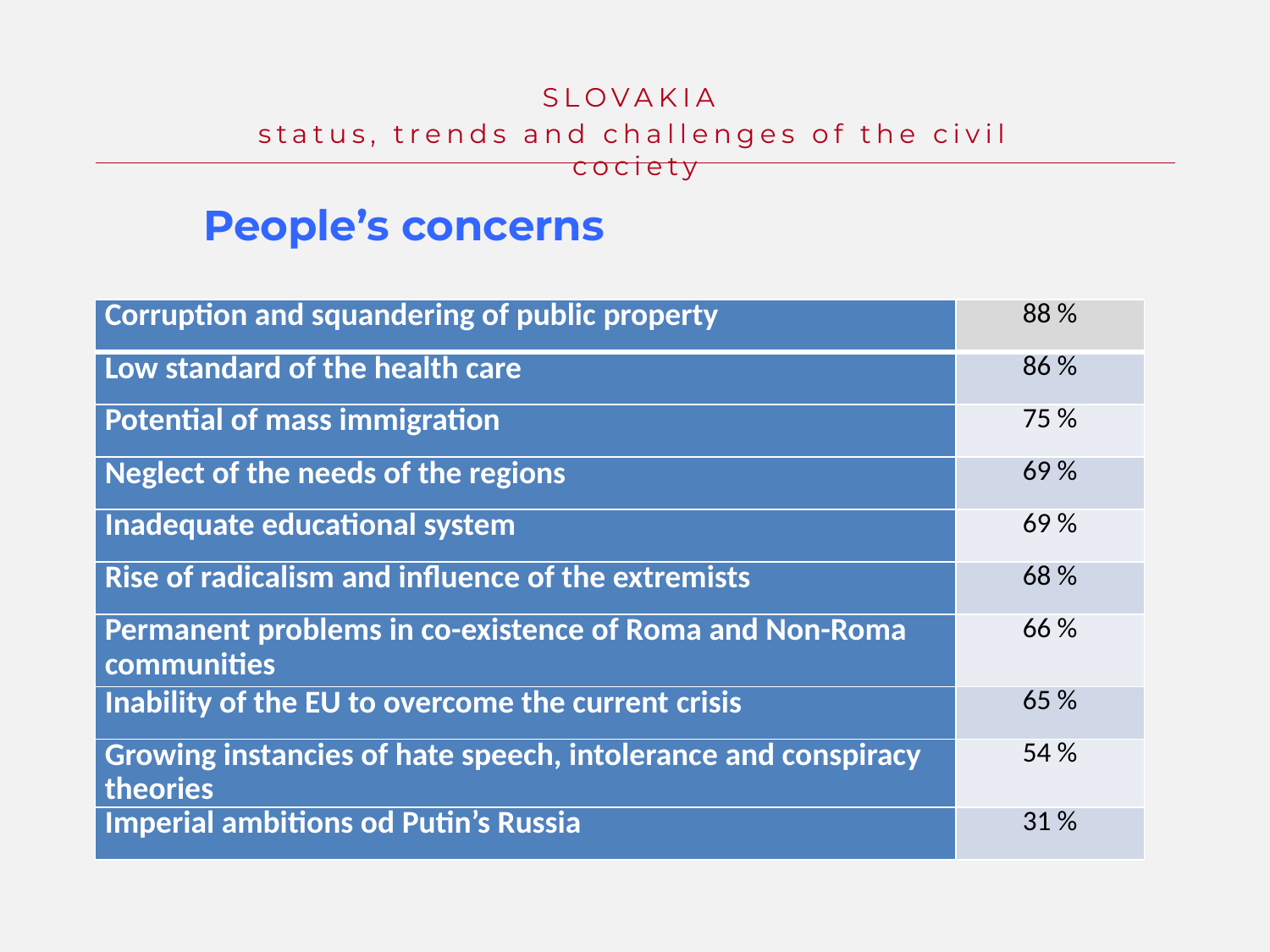

SLOVAKIA
status, trends and challenges of the civil cociety

People’s concerns

| Corruption and squandering of public property | 88 % |
| --- | --- |
| Low standard of the health care | 86 % |
| Potential of mass immigration | 75 % |
| Neglect of the needs of the regions | 69 % |
| Inadequate educational system | 69 % |
| Rise of radicalism and influence of the extremists | 68 % |
| Permanent problems in co-existence of Roma and Non-Roma communities | 66 % |
| Inability of the EU to overcome the current crisis | 65 % |
| Growing instancies of hate speech, intolerance and conspiracy theories | 54 % |
| Imperial ambitions od Putin’s Russia | 31 % |